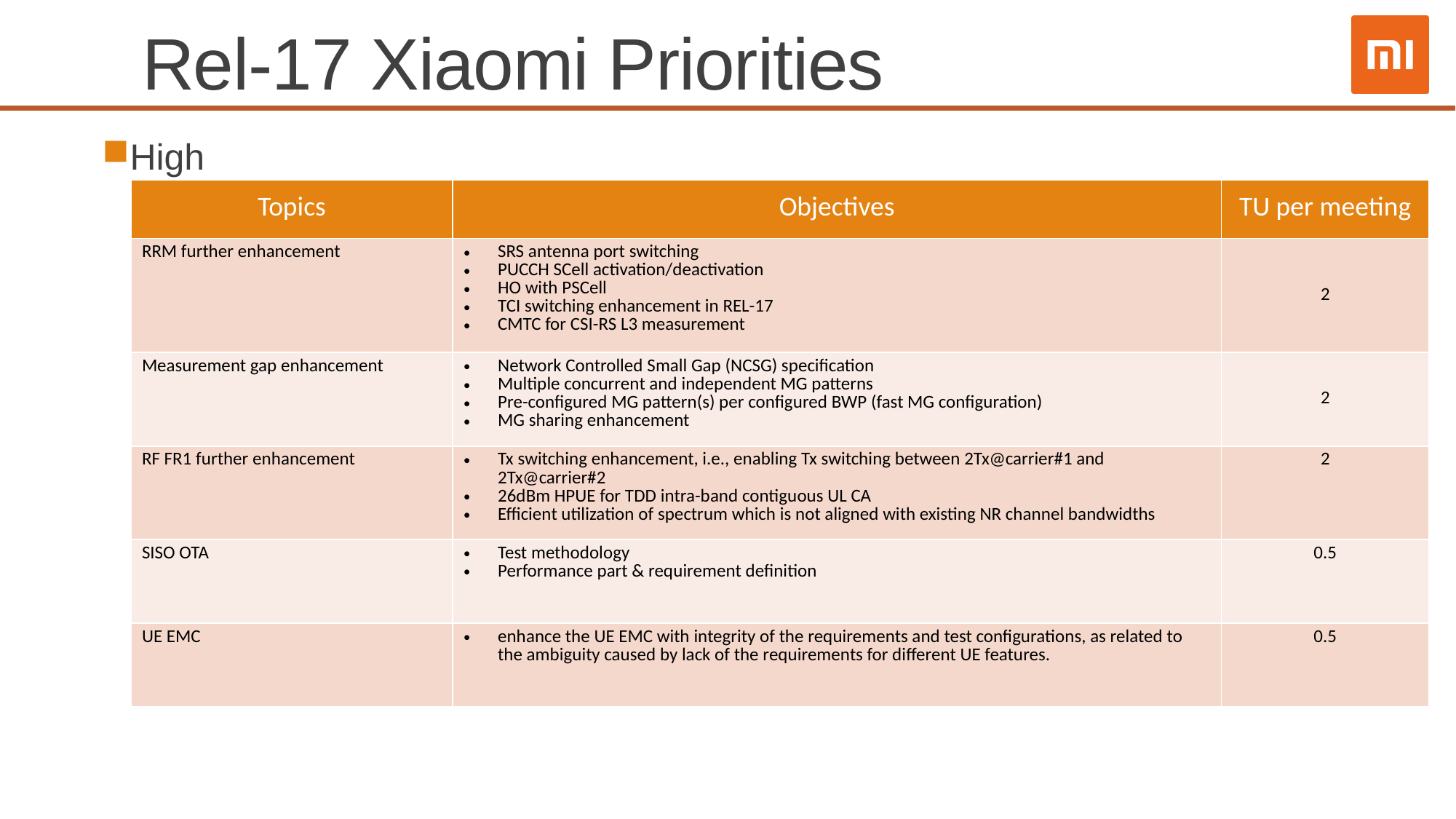

# Rel-17 Xiaomi Priorities
High

| Topics | Objectives | TU per meeting |
| --- | --- | --- |
| RRM further enhancement | SRS antenna port switching PUCCH SCell activation/deactivation HO with PSCell TCI switching enhancement in REL-17 CMTC for CSI-RS L3 measurement | 2 |
| Measurement gap enhancement | Network Controlled Small Gap (NCSG) specification Multiple concurrent and independent MG patterns Pre-configured MG pattern(s) per configured BWP (fast MG configuration) MG sharing enhancement | 2 |
| RF FR1 further enhancement | Tx switching enhancement, i.e., enabling Tx switching between 2Tx@carrier#1 and 2Tx@carrier#2 26dBm HPUE for TDD intra-band contiguous UL CA Efficient utilization of spectrum which is not aligned with existing NR channel bandwidths | 2 |
| SISO OTA | Test methodology Performance part & requirement definition | 0.5 |
| UE EMC | enhance the UE EMC with integrity of the requirements and test configurations, as related to the ambiguity caused by lack of the requirements for different UE features. | 0.5 |